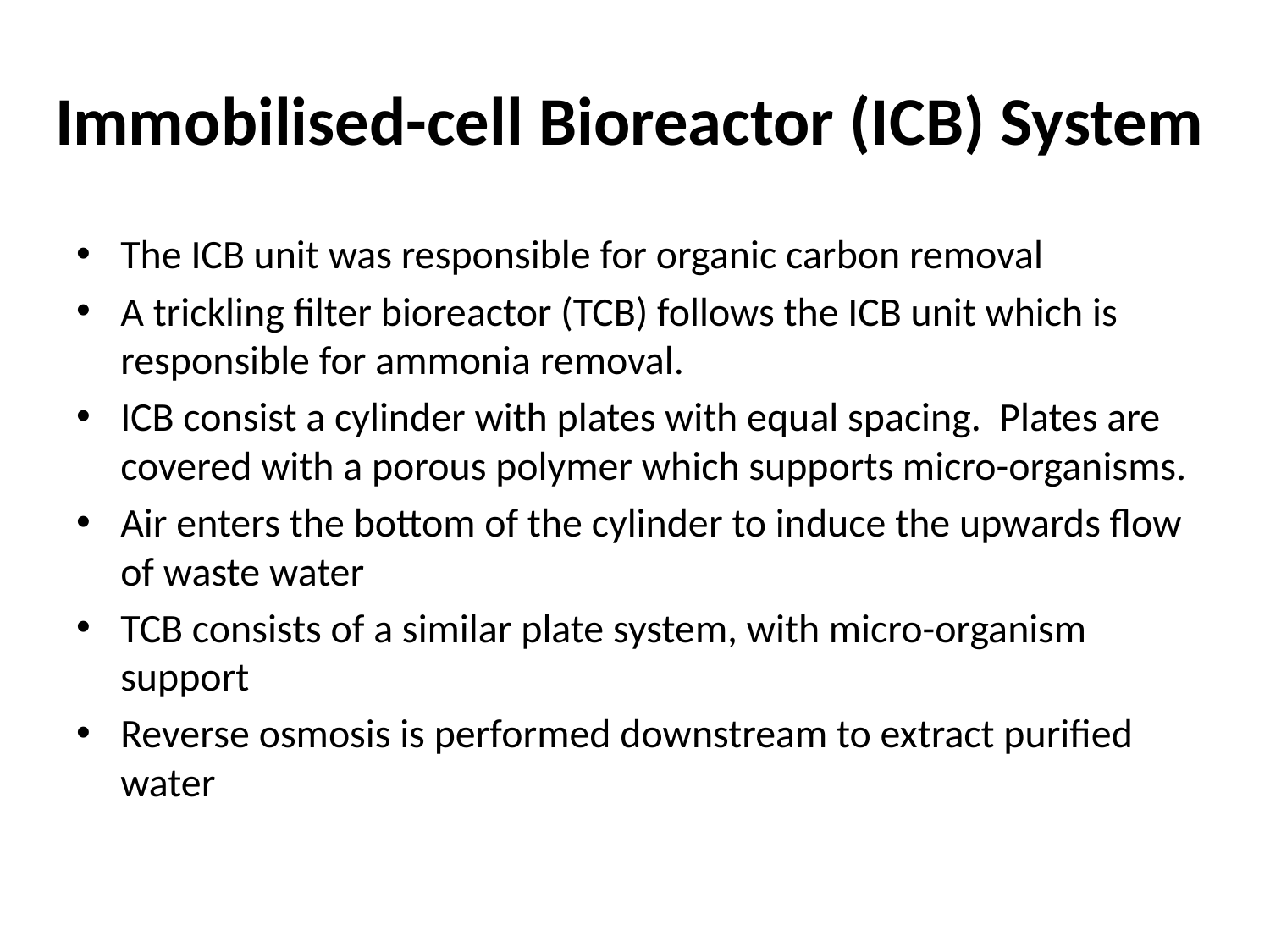

# Immobilised-cell Bioreactor (ICB) System
The ICB unit was responsible for organic carbon removal
A trickling filter bioreactor (TCB) follows the ICB unit which is responsible for ammonia removal.
ICB consist a cylinder with plates with equal spacing.  Plates are covered with a porous polymer which supports micro-organisms.
Air enters the bottom of the cylinder to induce the upwards flow of waste water
TCB consists of a similar plate system, with micro-organism support
Reverse osmosis is performed downstream to extract purified water